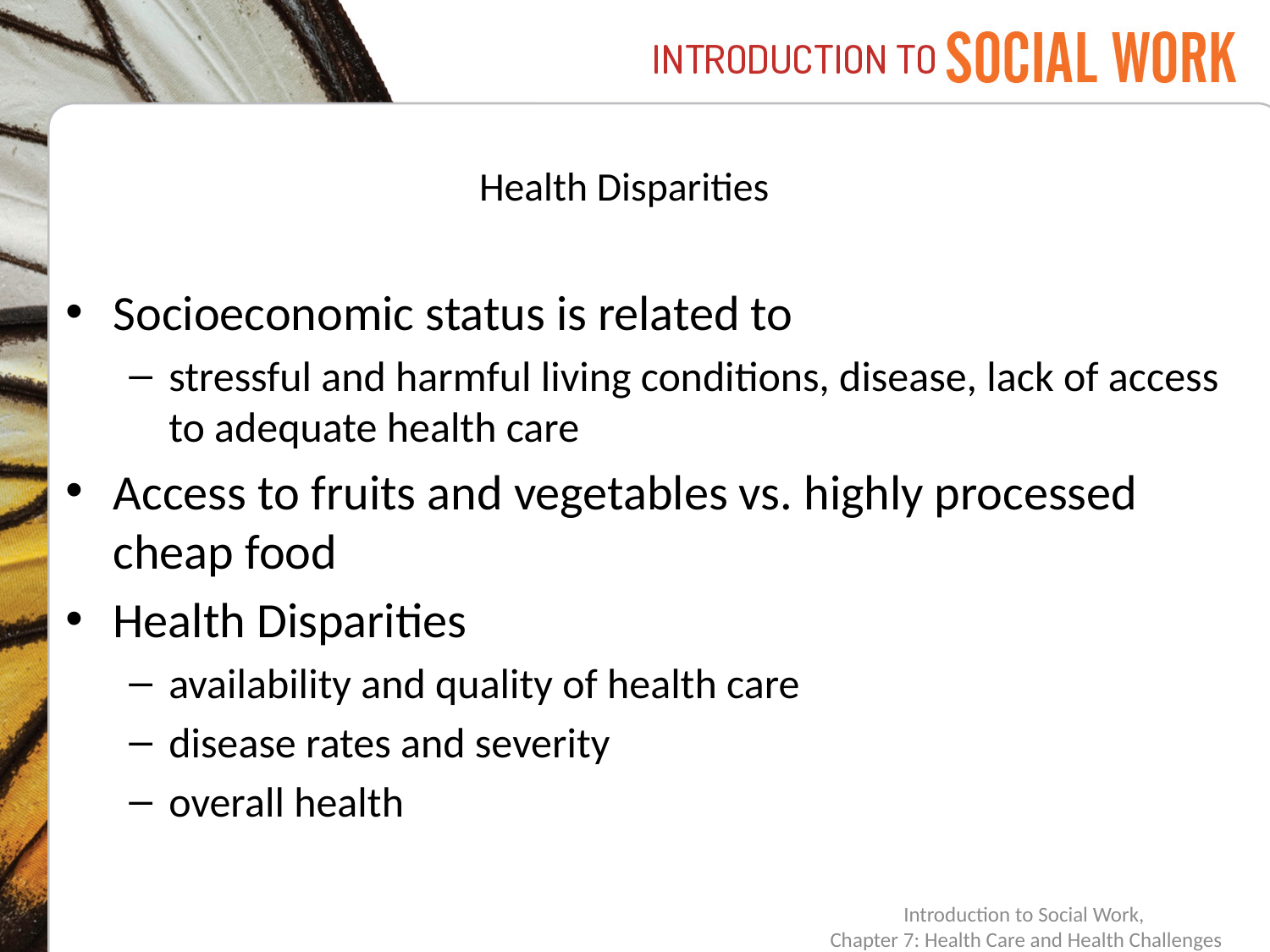

# Health Disparities
Socioeconomic status is related to
stressful and harmful living conditions, disease, lack of access to adequate health care
Access to fruits and vegetables vs. highly processed cheap food
Health Disparities
availability and quality of health care
disease rates and severity
overall health

Introduction to Social Work,
Chapter 7: Health Care and Health Challenges